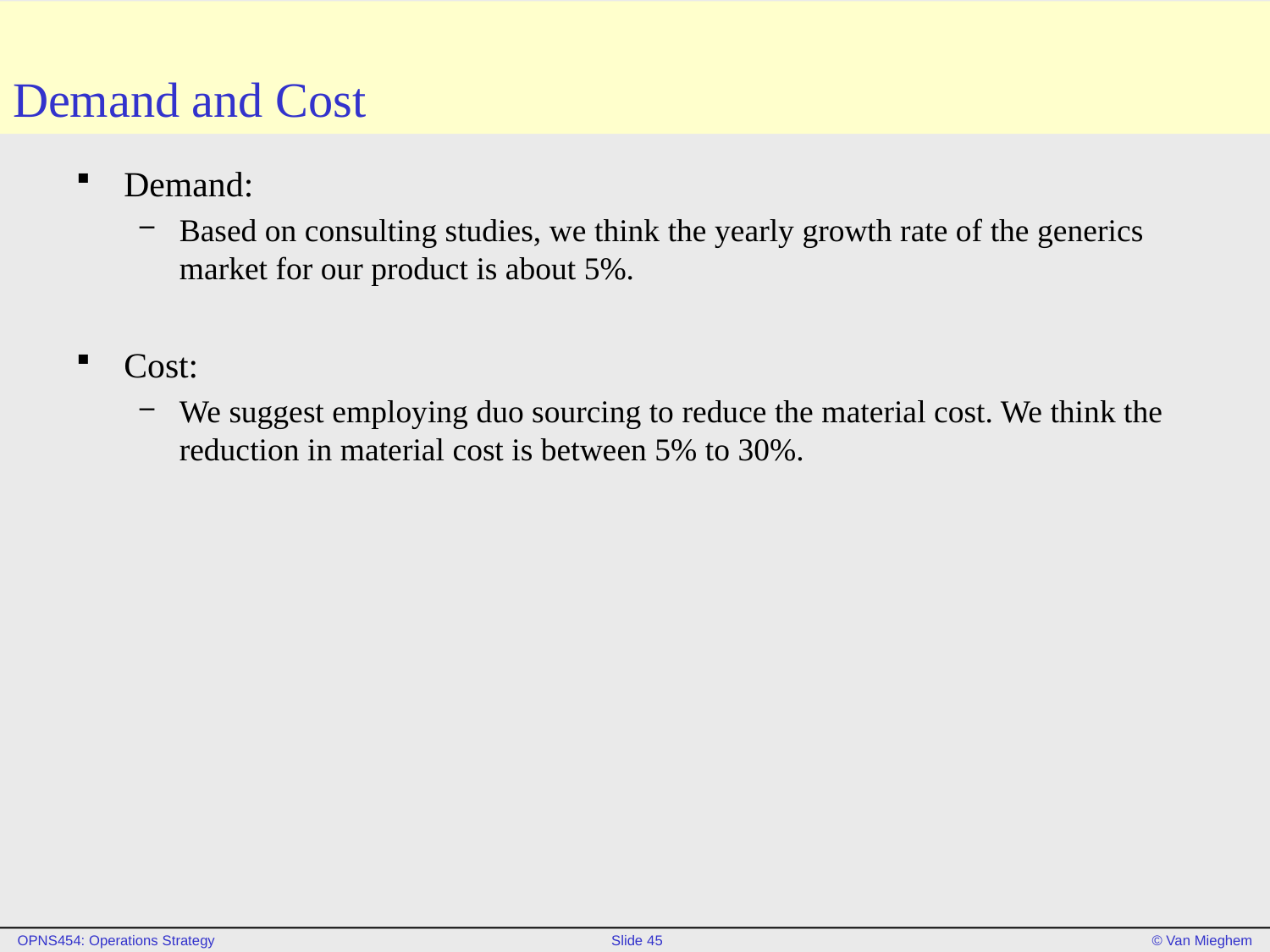

# Demand and Cost
Demand:
Based on consulting studies, we think the yearly growth rate of the generics market for our product is about 5%.

Cost:
We suggest employing duo sourcing to reduce the material cost. We think the reduction in material cost is between 5% to 30%.